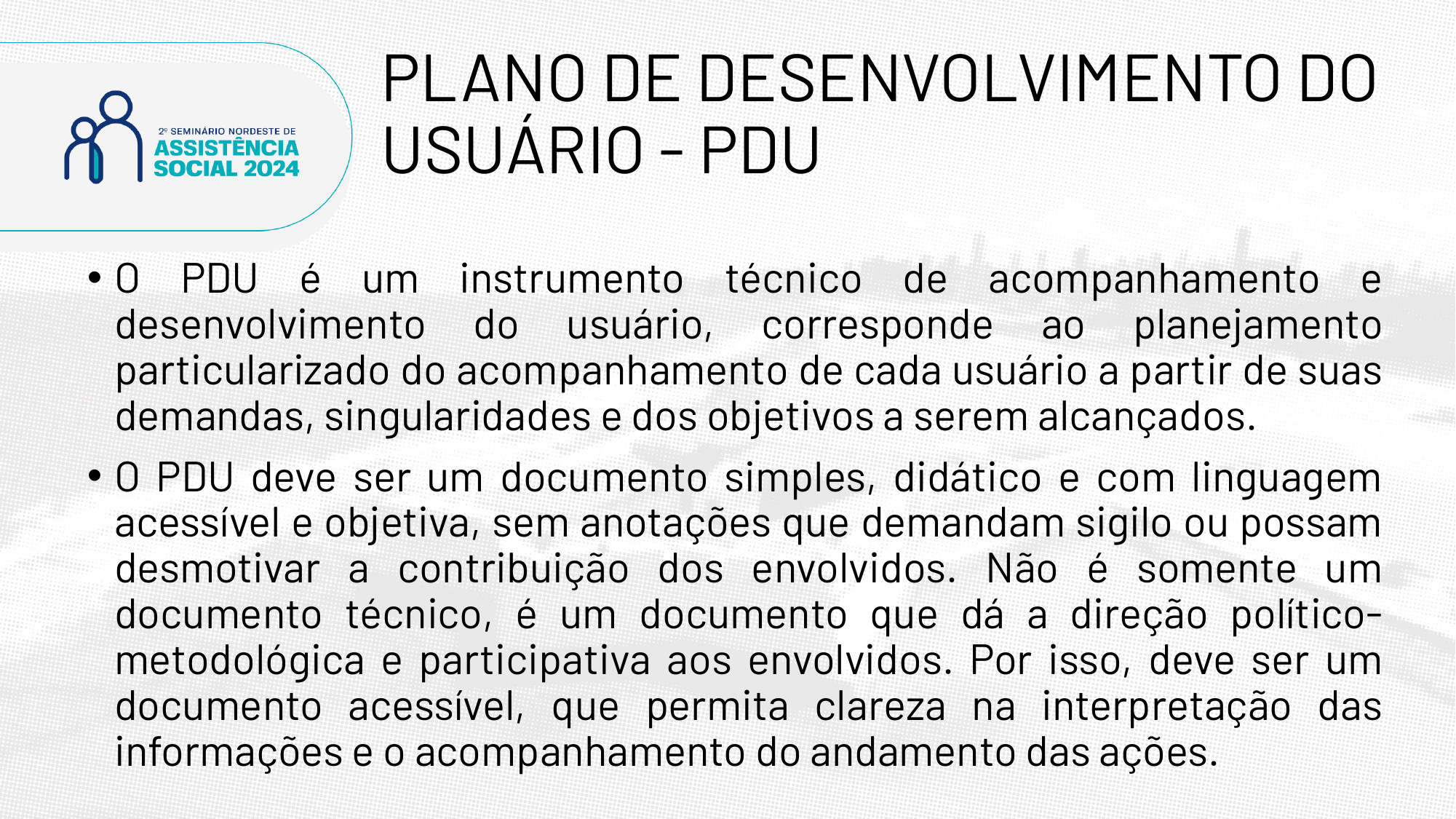

# PLANO DE DESENVOLVIMENTO DO USUÁRIO - PDU
O PDU é um instrumento técnico de acompanhamento e desenvolvimento do usuário, corresponde ao planejamento particularizado do acompanhamento de cada usuário a partir de suas demandas, singularidades e dos objetivos a serem alcançados.
O PDU deve ser um documento simples, didático e com linguagem acessível e objetiva, sem anotações que demandam sigilo ou possam desmotivar a contribuição dos envolvidos. Não é somente um documento técnico, é um documento que dá a direção político-metodológica e participativa aos envolvidos. Por isso, deve ser um documento acessível, que permita clareza na interpretação das informações e o acompanhamento do andamento das ações.